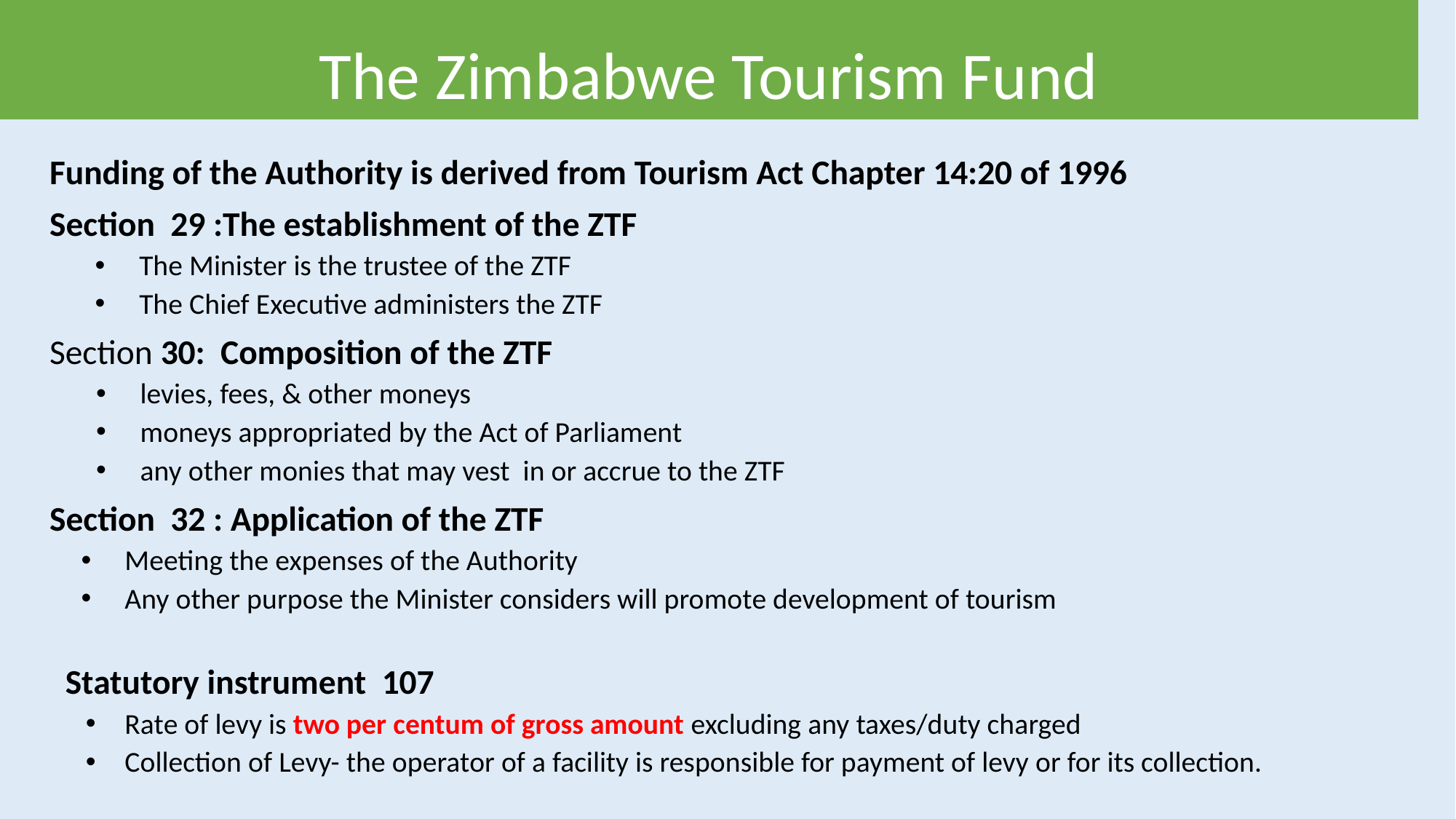

# The Zimbabwe Tourism Fund
Funding of the Authority is derived from Tourism Act Chapter 14:20 of 1996
Section  29 :The establishment of the ZTF
The Minister is the trustee of the ZTF
The Chief Executive administers the ZTF
Section 30:  Composition of the ZTF
levies, fees, & other moneys
moneys appropriated by the Act of Parliament
any other monies that may vest  in or accrue to the ZTF
  Section  32 : Application of the ZTF
Meeting the expenses of the Authority
Any other purpose the Minister considers will promote development of tourism

    Statutory instrument  107
Rate of levy is two per centum of gross amount excluding any taxes/duty charged
Collection of Levy- the operator of a facility is responsible for payment of levy or for its collection.